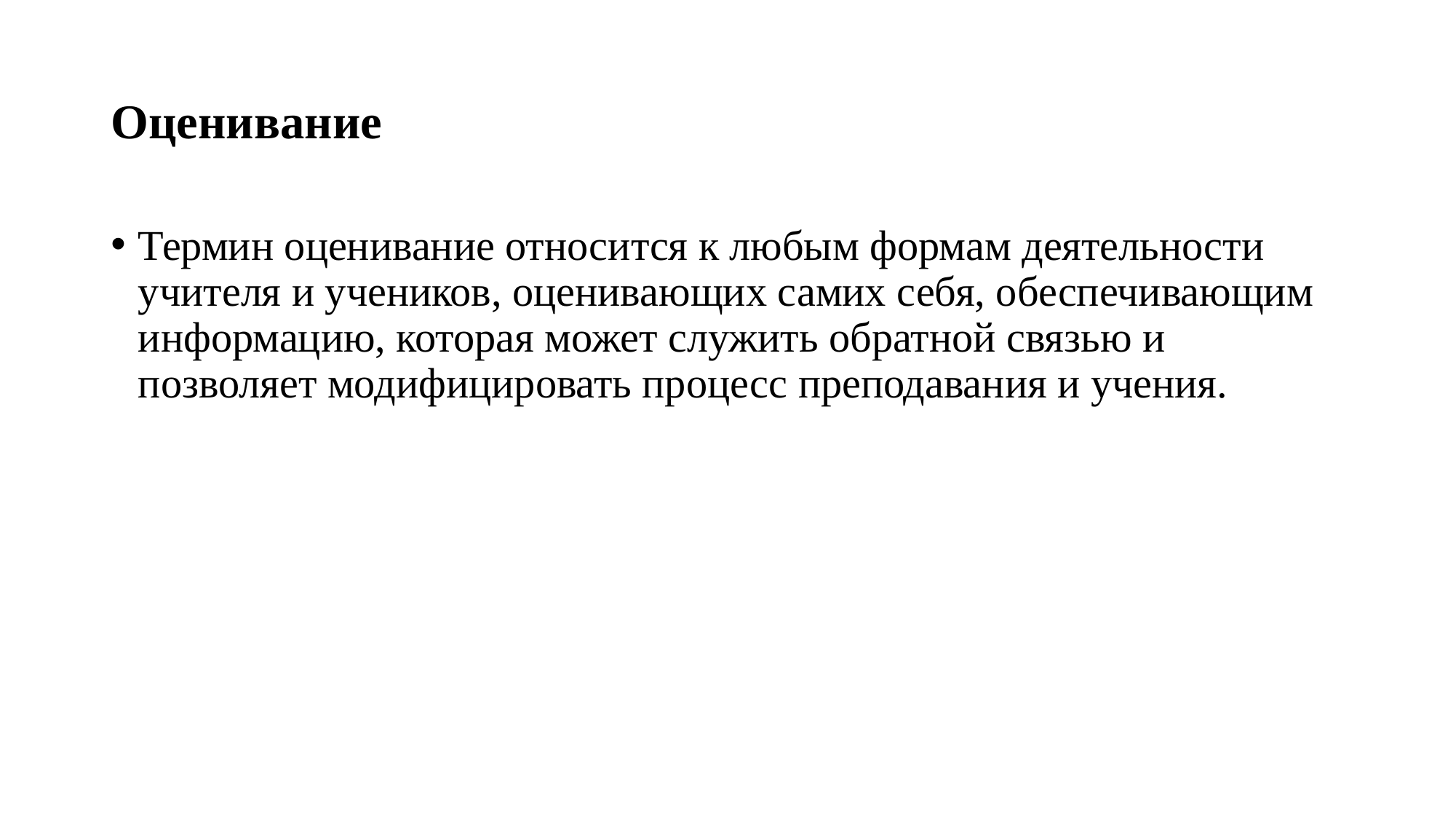

# Оценивание
Термин оценивание относится к любым формам деятельности учителя и учеников, оценивающих самих себя, обеспечивающим информацию, которая может служить обратной связью и позволяет модифицировать процесс преподавания и учения.